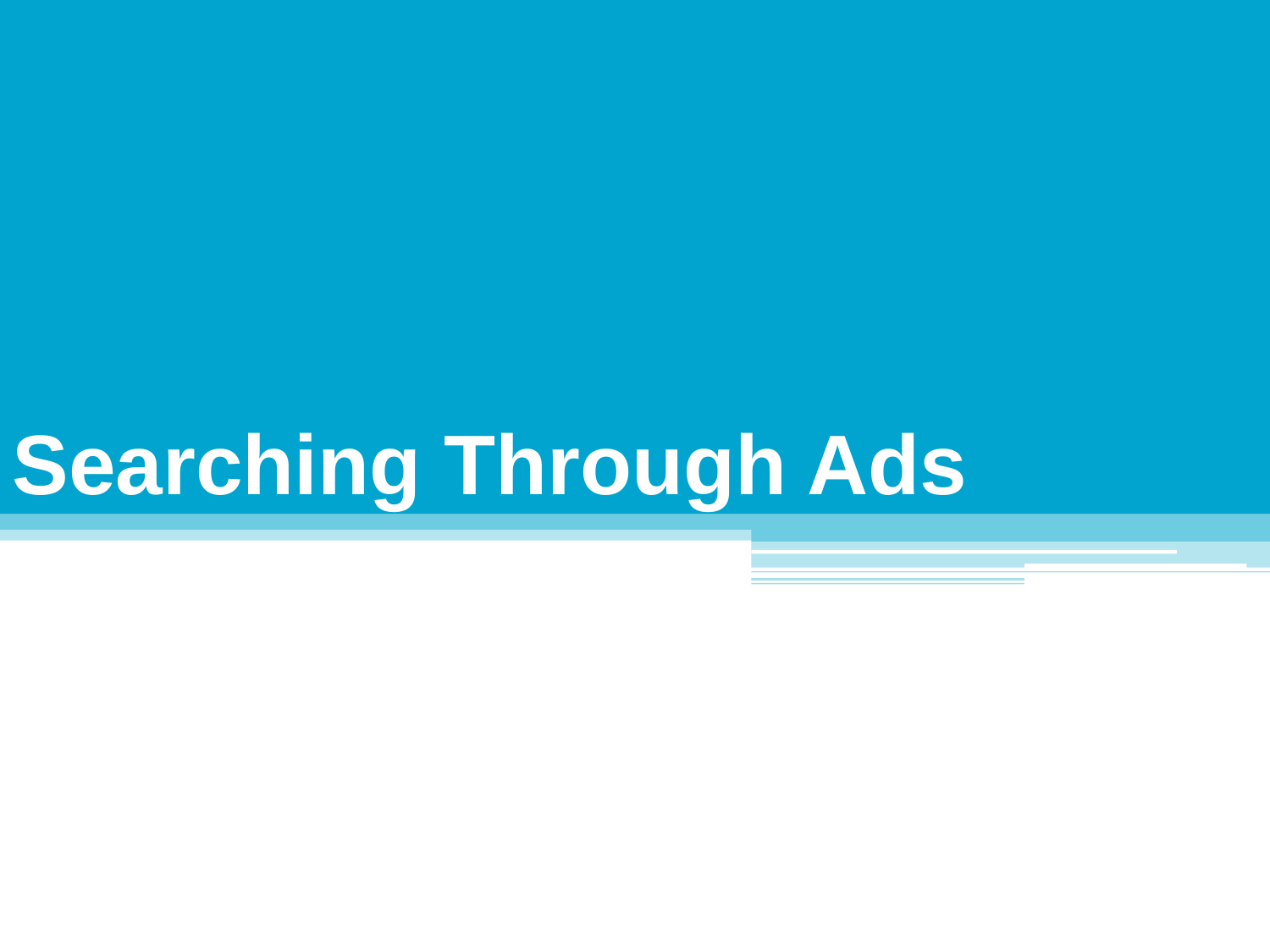

# Searching through ads
Searching Through Ads